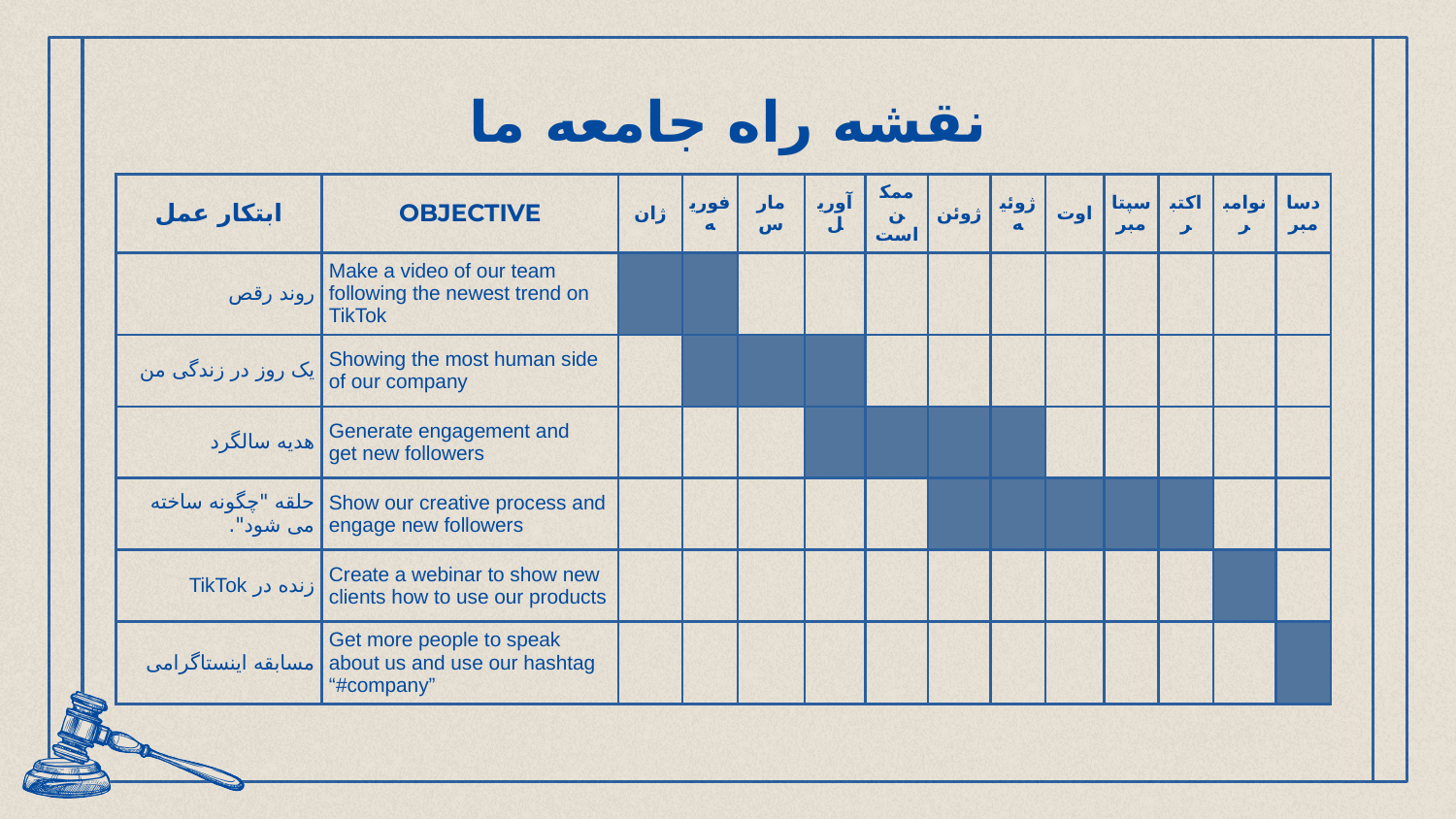

# نقشه راه جامعه ما
| ابتکار عمل | OBJECTIVE | ژان | فوریه | مارس | آوریل | ممکن است | ژوئن | ژوئیه | اوت | سپتامبر | اکتبر | نوامبر | دسامبر |
| --- | --- | --- | --- | --- | --- | --- | --- | --- | --- | --- | --- | --- | --- |
| روند رقص | Make a video of our team following the newest trend on TikTok |  |  |  |  |  |  |  |  |  |  |  |  |
| یک روز در زندگی من | Showing the most human side of our company |  |  |  |  |  |  |  |  |  |  |  |  |
| هدیه سالگرد | Generate engagement and get new followers |  |  |  |  |  |  |  |  |  |  |  |  |
| حلقه "چگونه ساخته می شود". | Show our creative process and engage new followers |  |  |  |  |  |  |  |  |  |  |  |  |
| زنده در TikTok | Create a webinar to show new clients how to use our products |  |  |  |  |  |  |  |  |  |  |  |  |
| مسابقه اینستاگرامی | Get more people to speak about us and use our hashtag “#company” |  |  |  |  |  |  |  |  |  |  |  |  |